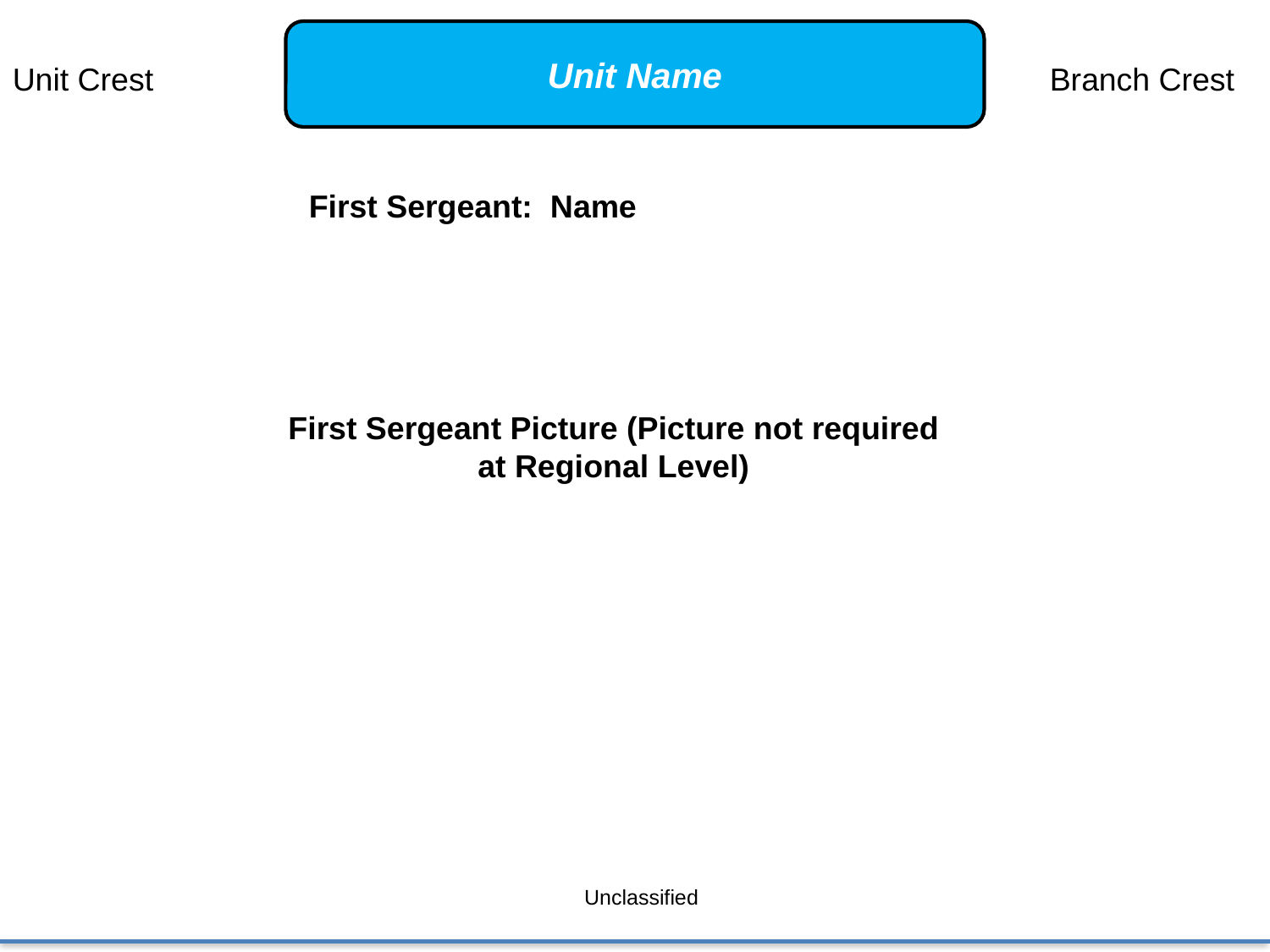

Unit Name
Unit Crest
Branch Crest
First Sergeant:  Name

First Sergeant Picture (Picture not required at Regional Level)

Unclassified